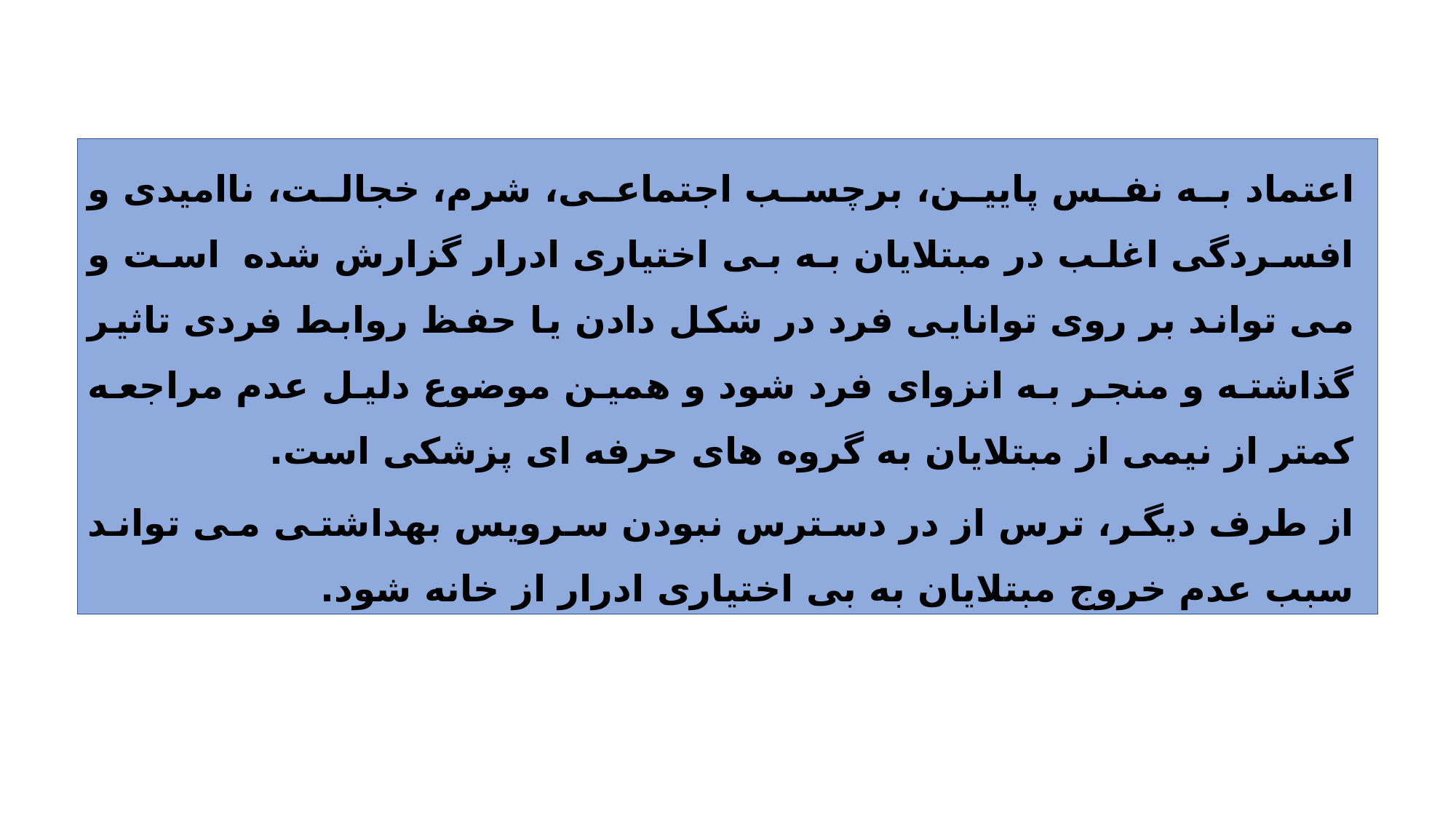

اعتماد به نفس پایین، برچسب اجتماعی، شرم، خجالت، ناامیدی و افسردگی اغلب در مبتلایان به بی اختیاری ادرار گزارش شده است و می تواند بر روی توانایی فرد در شکل دادن یا حفظ روابط فردی تاثیر گذاشته و منجر به انزوای فرد شود و همین موضوع دلیل عدم مراجعه کمتر از نیمی از مبتلایان به گروه های حرفه ای پزشکی است.
از طرف دیگر، ترس از در دسترس نبودن سرویس بهداشتی می تواند سبب عدم خروج مبتلایان به بی اختیاری ادرار از خانه شود.